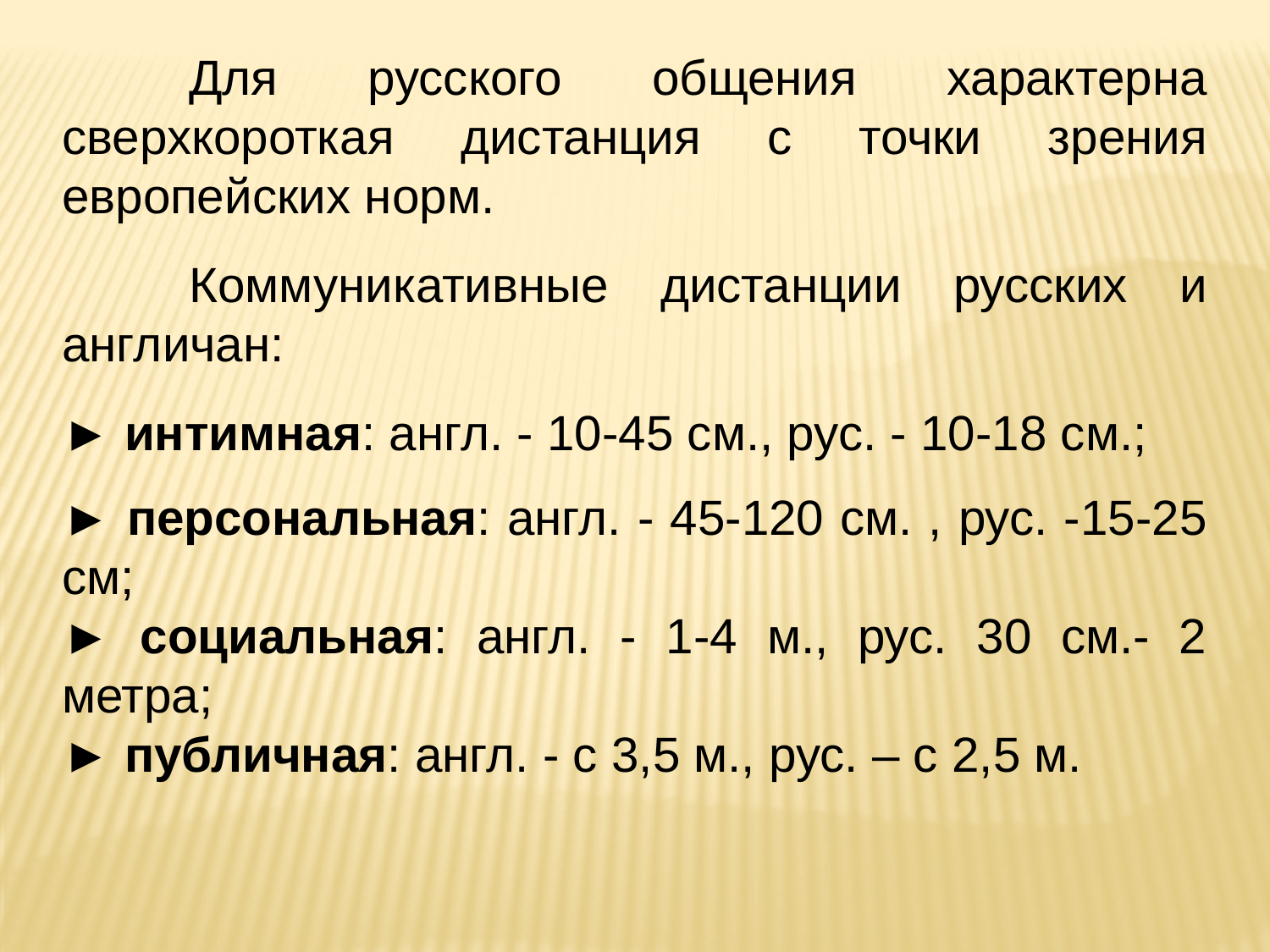

Для русского общения характерна сверхкороткая дистанция с точки зрения европейских норм.

	Коммуникативные дистанции русских и англичан:

► интимная: англ. - 10-45 см., рус. - 10-18 см.;

► персональная: англ. - 45-120 см. , рус. -15-25 см;
► социальная: англ. - 1-4 м., рус. 30 см.- 2 метра;
► публичная: англ. - с 3,5 м., рус. – с 2,5 м.